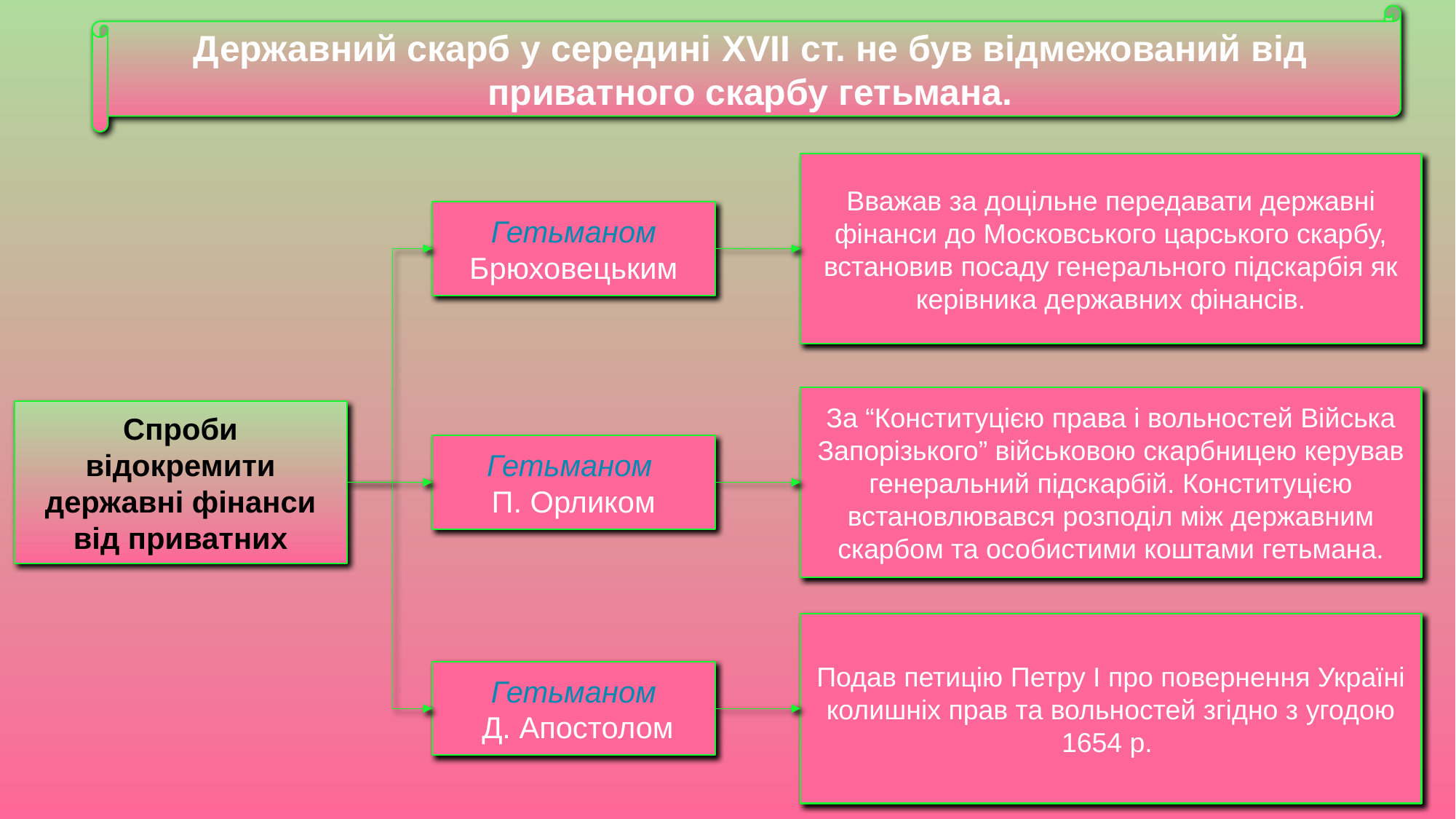

Державний скарб у середині XVII ст. не був відмежований від приватного скарбу гетьмана.
Вважав за доцільне передавати державні фінанси до Московського царського скарбу, встановив посаду генерального підскарбія як керівника державних фінансів.
Гетьманом Брюховецьким
За “Конституцією права і вольностей Війська Запорізького” військовою скарбницею керував генеральний підскарбій. Конституцією встановлювався розподіл між державним скарбом та особистими коштами гетьмана.
Спроби відокремити державні фінанси від приватних
Гетьманом
П. Орликом
Подав петицію Петру І про повернення Україні колишніх прав та вольностей згідно з угодою 1654 р.
Гетьманом
 Д. Апостолом